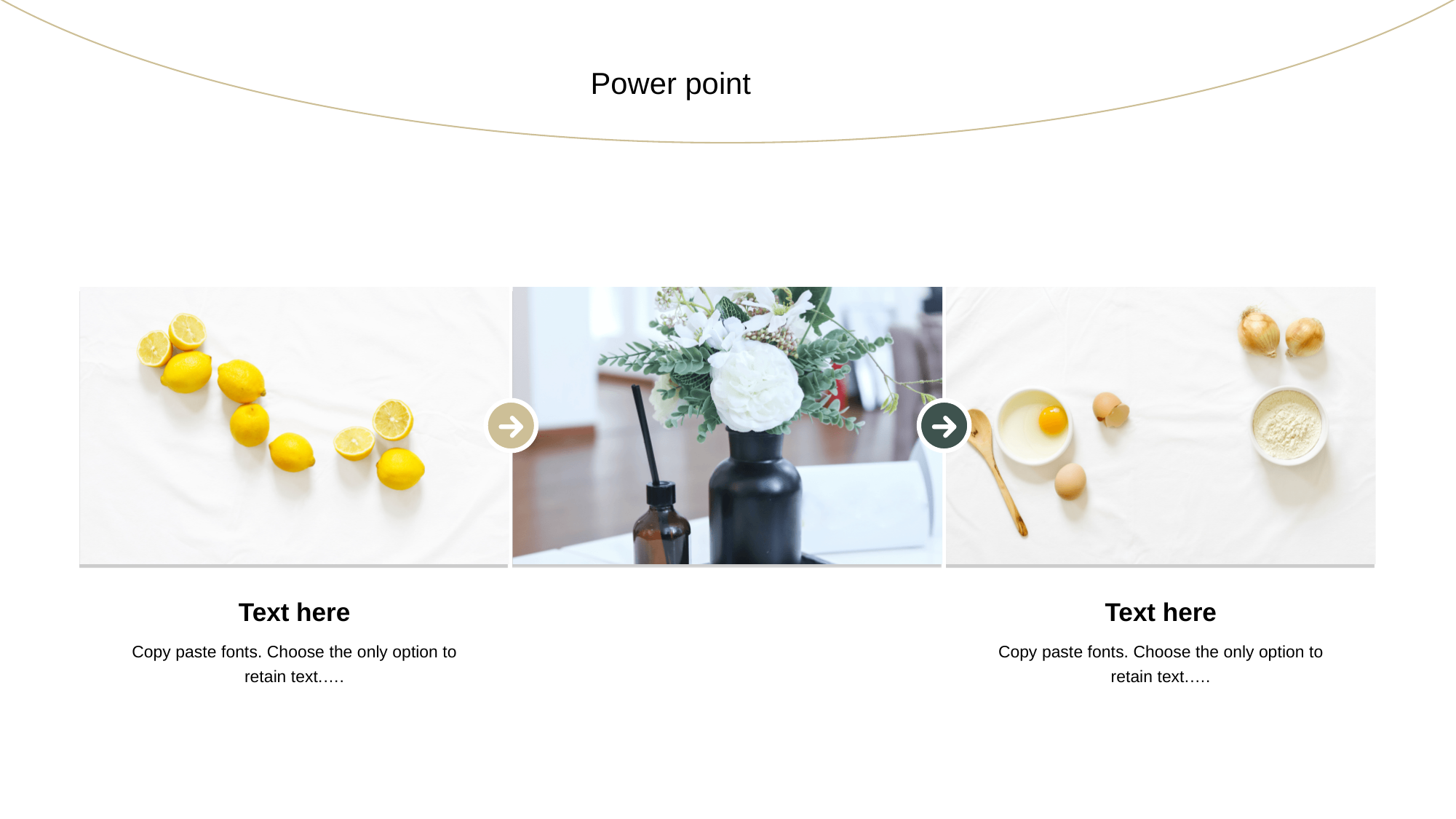

Power point

Text here
Text here
Copy paste fonts. Choose the only option to retain text.….
Copy paste fonts. Choose the only option to retain text.….